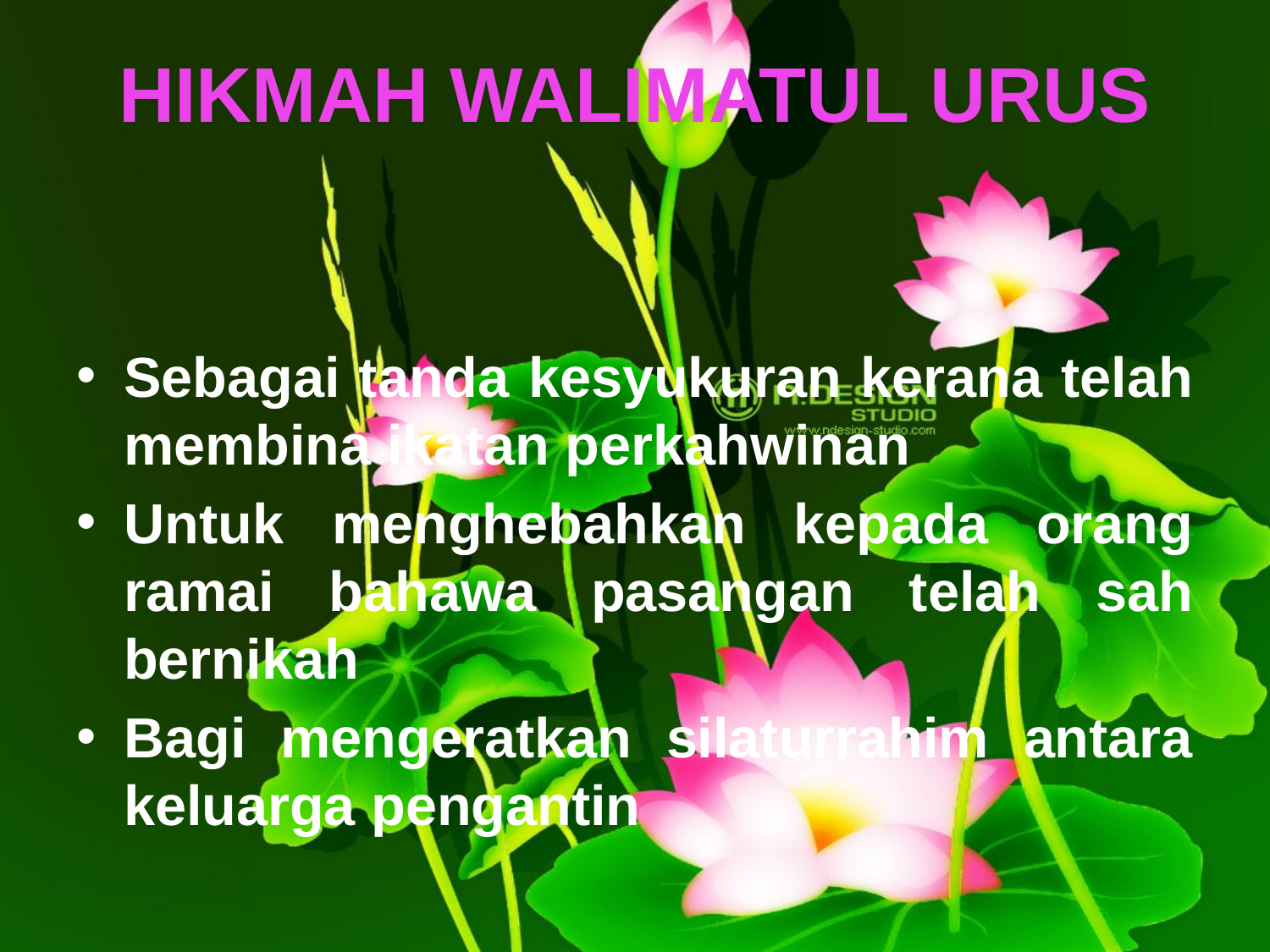

# HIKMAH WALIMATUL URUS
Sebagai tanda kesyukuran kerana telah membina ikatan perkahwinan
Untuk menghebahkan kepada orang ramai bahawa pasangan telah sah bernikah
Bagi mengeratkan silaturrahim antara keluarga pengantin